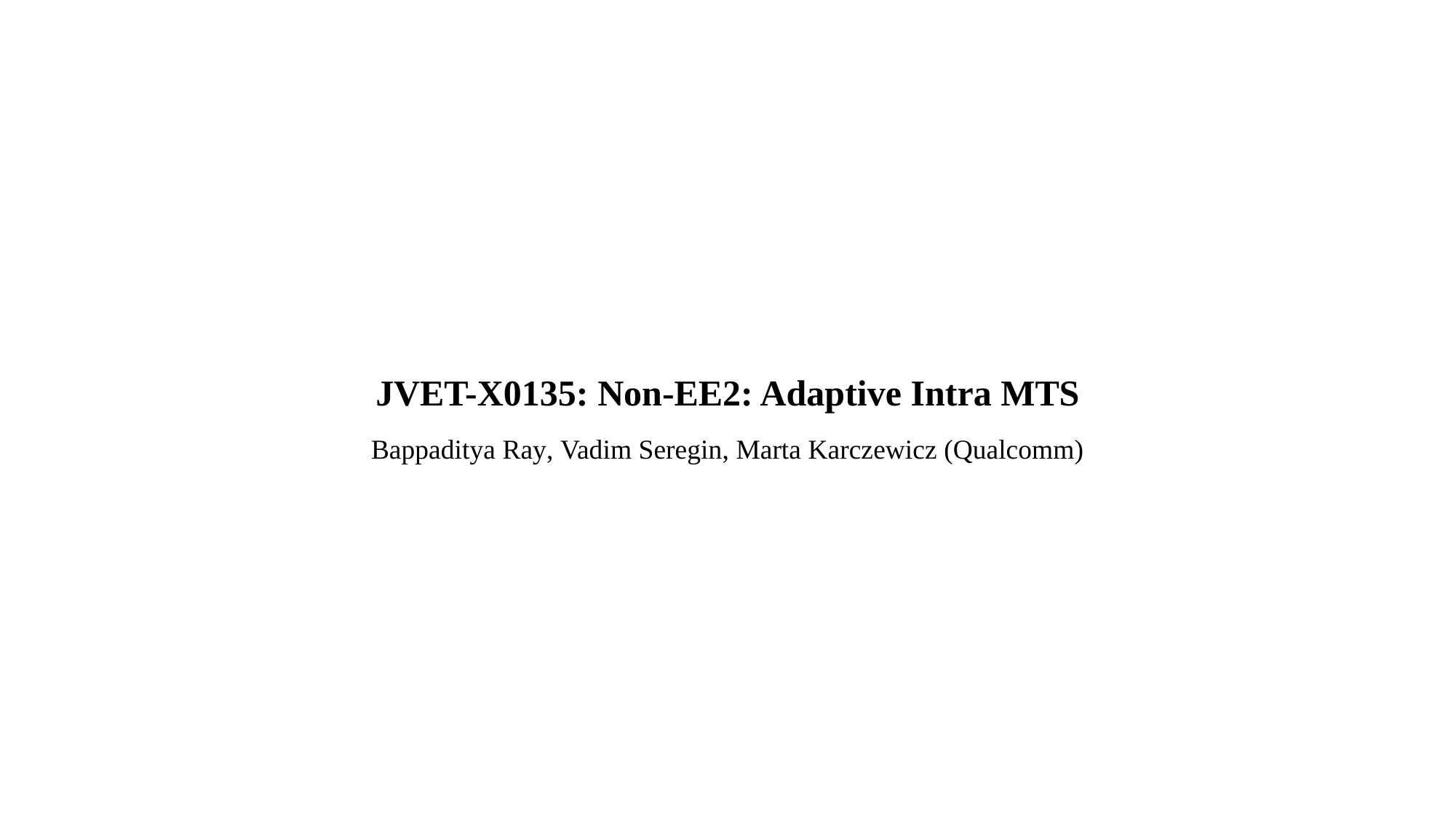

# JVET-X0135: Non-EE2: Adaptive Intra MTS
Bappaditya Ray, Vadim Seregin, Marta Karczewicz (Qualcomm)